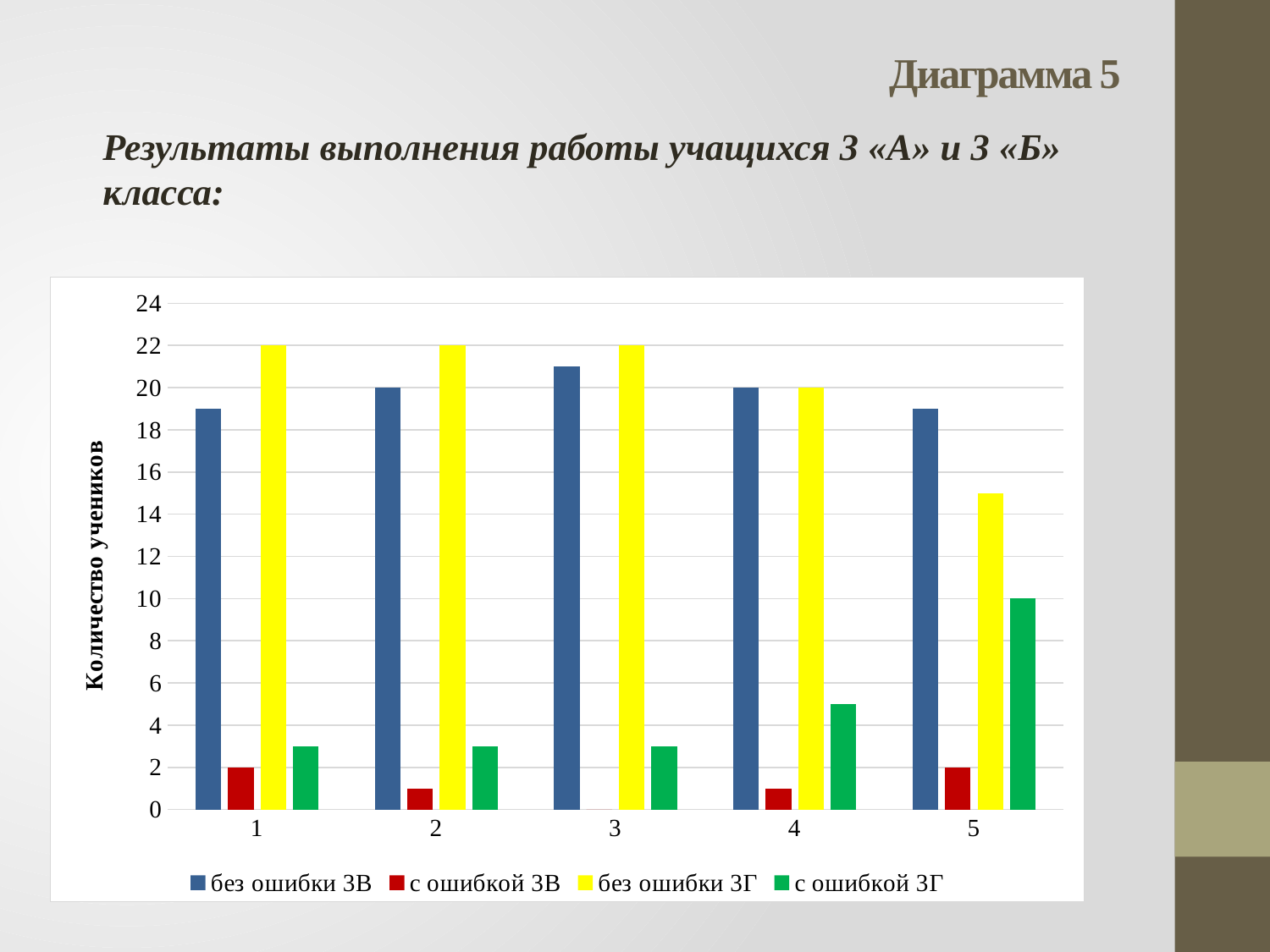

# Диаграмма 5
Результаты выполнения работы учащихся 3 «А» и 3 «Б» класса:

### Chart

| Category | без ошибки 3В | с ошибкой 3В | без ошибки 3Г | с ошибкой 3Г |
|---|---|---|---|---|